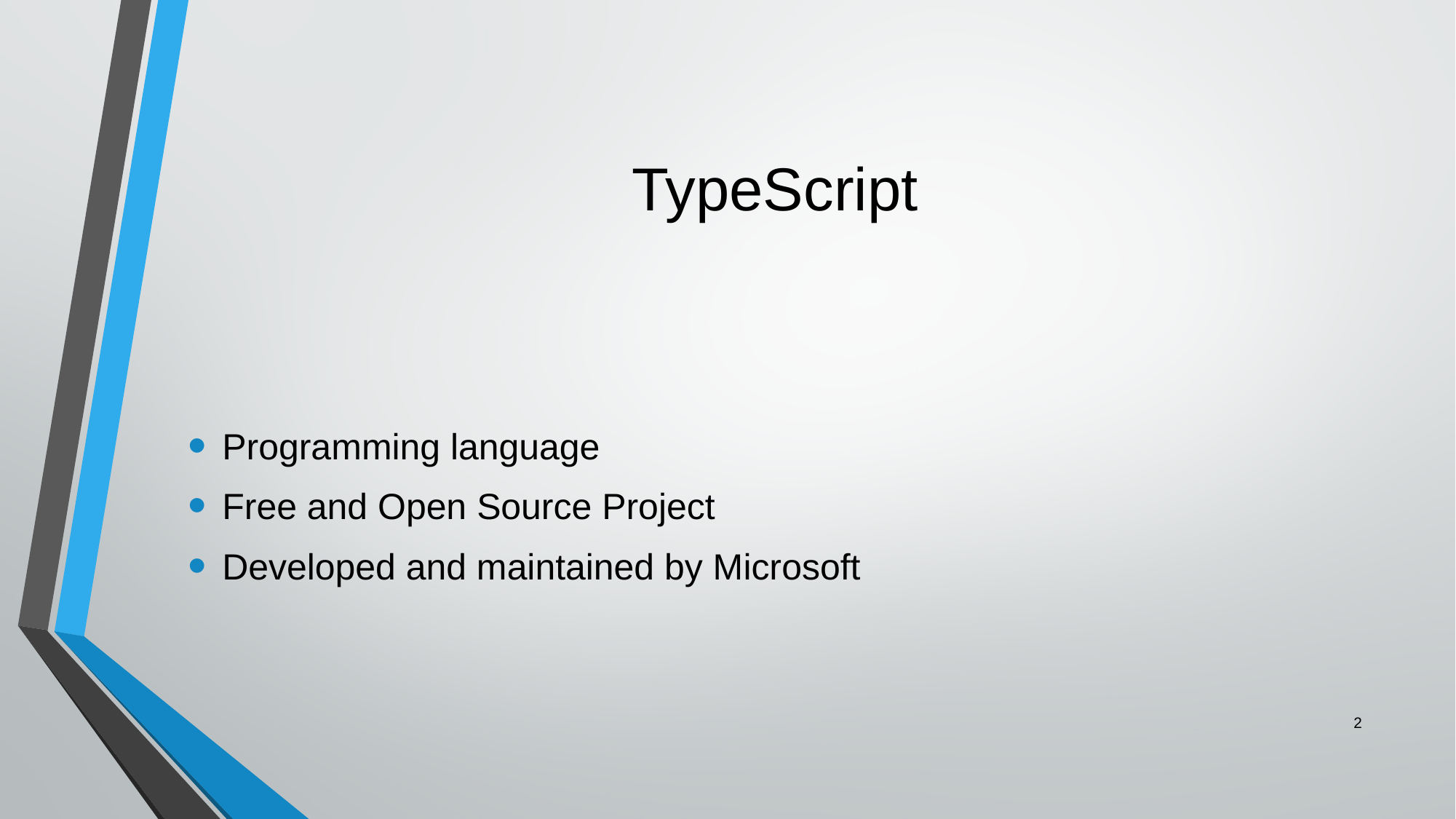

# TypeScript
Programming language
Free and Open Source Project
Developed and maintained by Microsoft
2